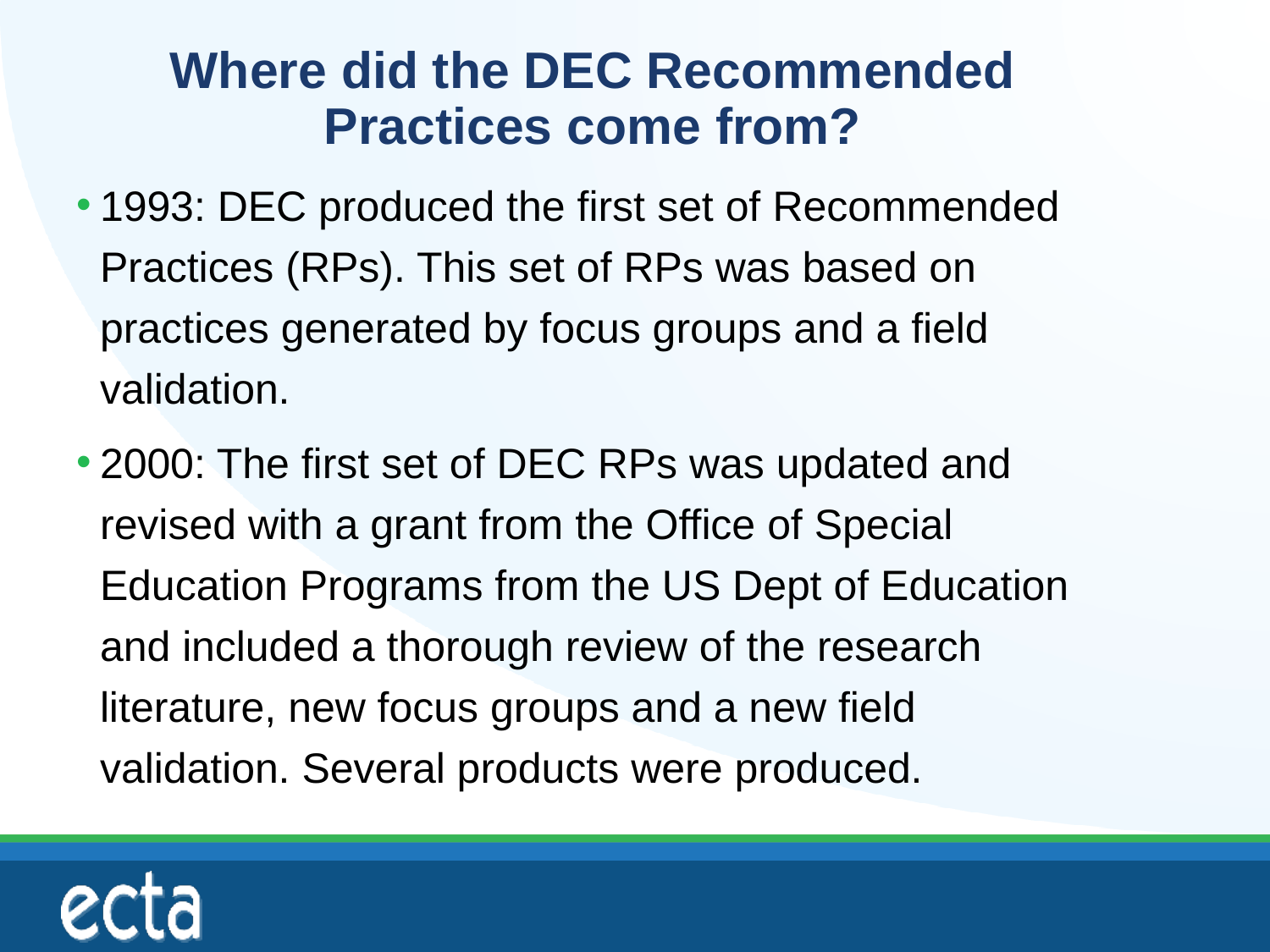

# Where did the DEC Recommended Practices come from?
1993: DEC produced the first set of Recommended Practices (RPs). This set of RPs was based on practices generated by focus groups and a field validation.
2000: The first set of DEC RPs was updated and revised with a grant from the Office of Special Education Programs from the US Dept of Education and included a thorough review of the research literature, new focus groups and a new field validation. Several products were produced.